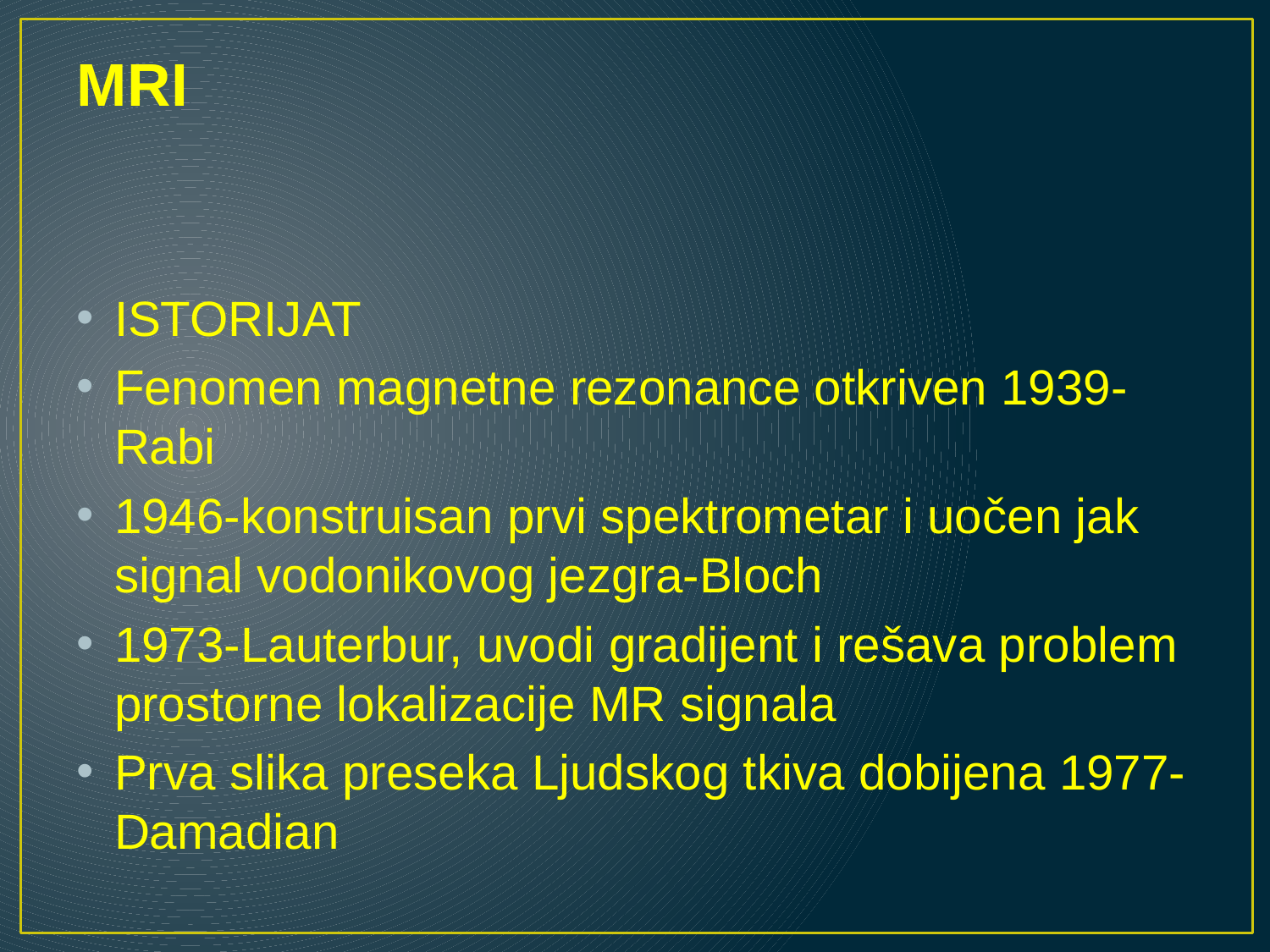

# MRI
ISTORIJAT
Fenomen magnetne rezonance otkriven 1939-Rabi
1946-konstruisan prvi spektrometar i uočen jak signal vodonikovog jezgra-Bloch
1973-Lauterbur, uvodi gradijent i rešava problem prostorne lokalizacije MR signala
Prva slika preseka Ljudskog tkiva dobijena 1977-Damadian